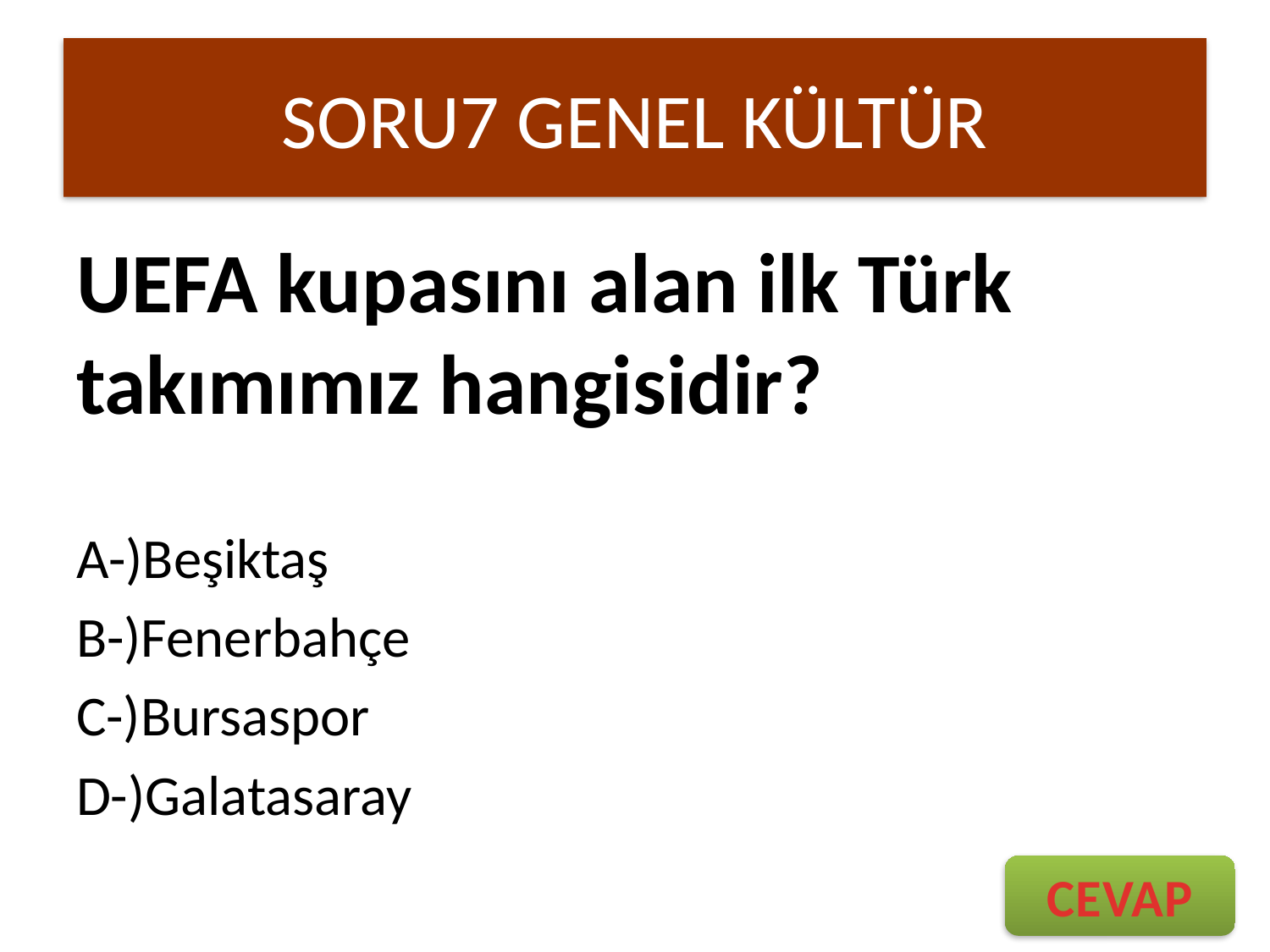

# SORU7 GENEL KÜLTÜR
UEFA kupasını alan ilk Türk takımımız hangisidir?

A-)Beşiktaş
B-)Fenerbahçe
C-)Bursaspor
D-)Galatasaray

CEVAP